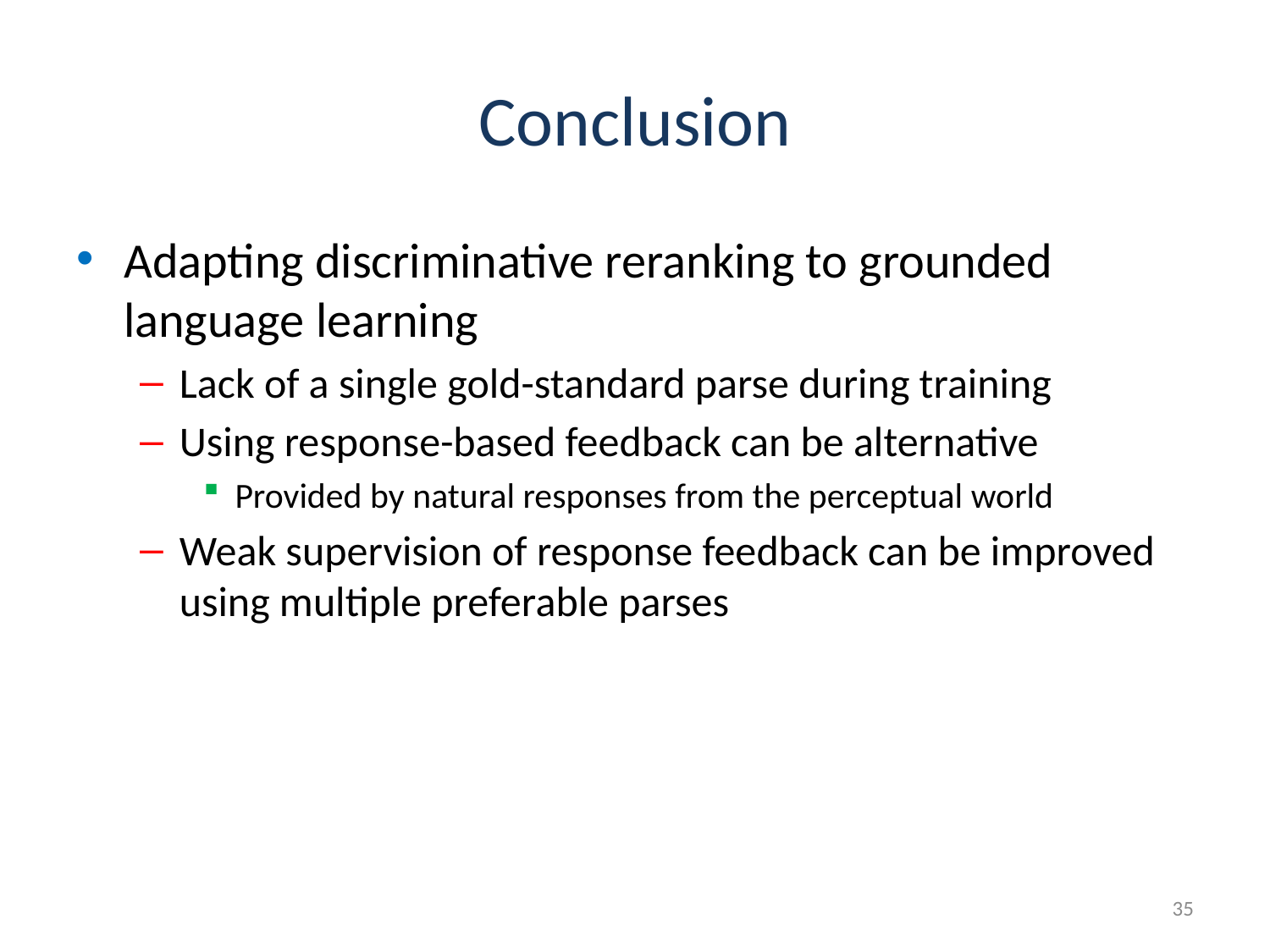

# Conclusion
Adapting discriminative reranking to grounded language learning
Lack of a single gold-standard parse during training
Using response-based feedback can be alternative
Provided by natural responses from the perceptual world
Weak supervision of response feedback can be improved using multiple preferable parses
35